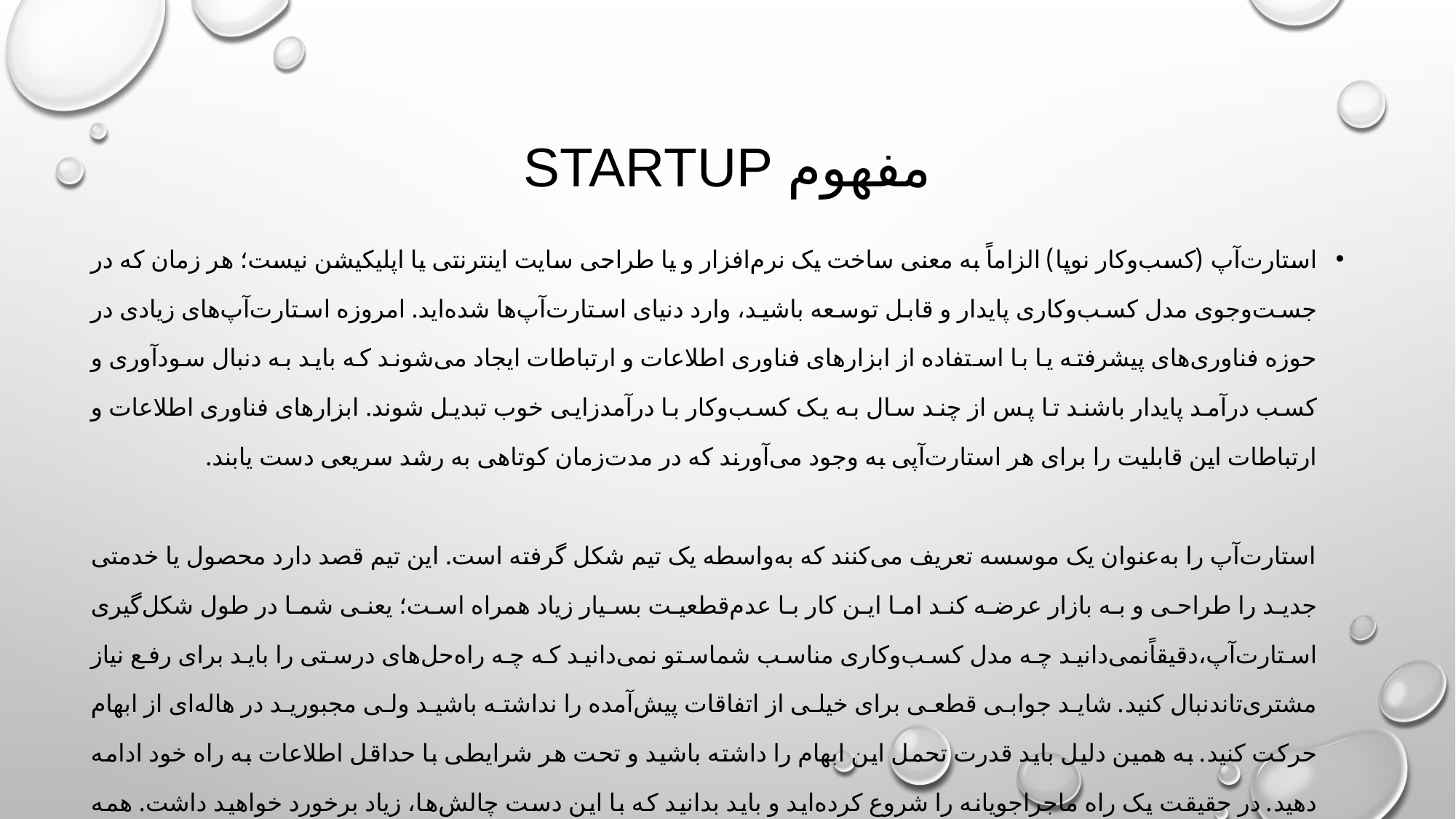

# مفهوم StartUp
استارت‌آپ (کسب‌وکار نوپا) الزاماً به معنی ساخت یک نرم‌افزار و یا طراحی سایت اینترنتی یا اپلیکیشن نیست؛ هر زمان که در جست‌وجوی مدل کسب‌وکاری پایدار و قابل توسعه باشید، وارد دنیای استارت‌آپ‌ها شده‌اید. امروزه استارت‌آپ‌های زیادی در حوزه‌ فناوری‌های پیشرفته یا با استفاده از ابزارهای فناوری اطلاعات و ارتباطات ایجاد می‌شوند که باید به دنبال سودآوری و کسب درآمد پایدار باشند تا پس از چند سال به یک کسب‌وکار با درآمدزایی خوب تبدیل شوند. ابزارهای فناوری اطلاعات و ارتباطات این قابلیت را برای هر استارت‌آپی به وجود می‌آورند که در مدت‌زمان کوتاهی به رشد سریعی دست یابند.
استارت‌آپ را به‌عنوان یک موسسه تعریف می‌کنند که به‌واسطه یک تیم شکل گرفته است. این تیم قصد دارد محصول یا خدمتی جدید را طراحی و به بازار عرضه کند اما این کار با عدم‌قطعیت بسیار زیاد همراه است؛ یعنی شما در طول شکل‌گیری استارت‌آپ،دقیقاًنمی‌دانید چه مدل کسب‌وکاری مناسب شماستو نمی‌دانید که چه راه‌حل‌های درستی را باید برای رفع نیاز مشتری‌تاندنبال کنید. شاید جوابی قطعی برای خیلی از اتفاقات پیش‌آمده را نداشته باشید ولی مجبورید در هاله‌ای از ابهام حرکت کنید. به همین دلیل باید قدرت تحمل این ابهام را داشته باشید و تحت هر شرایطی با حداقل اطلاعات به راه خود ادامه دهید. در حقیقت یک راه ماجراجویانه را شروع کرده‌اید و باید بدانید که با این دست چالش‌ها، زیاد برخورد خواهید داشت. همه کسب‌وکارهای اینترنتی که به موفقیت‌های خوبی رسیده‌اند در ابتدا با همین مسائل روبه‌رو بوده‌اند اما توانسته‌اند به‌خوبی مشکلات را پشت سر بگذارند و به جایگاه فعلی برسند